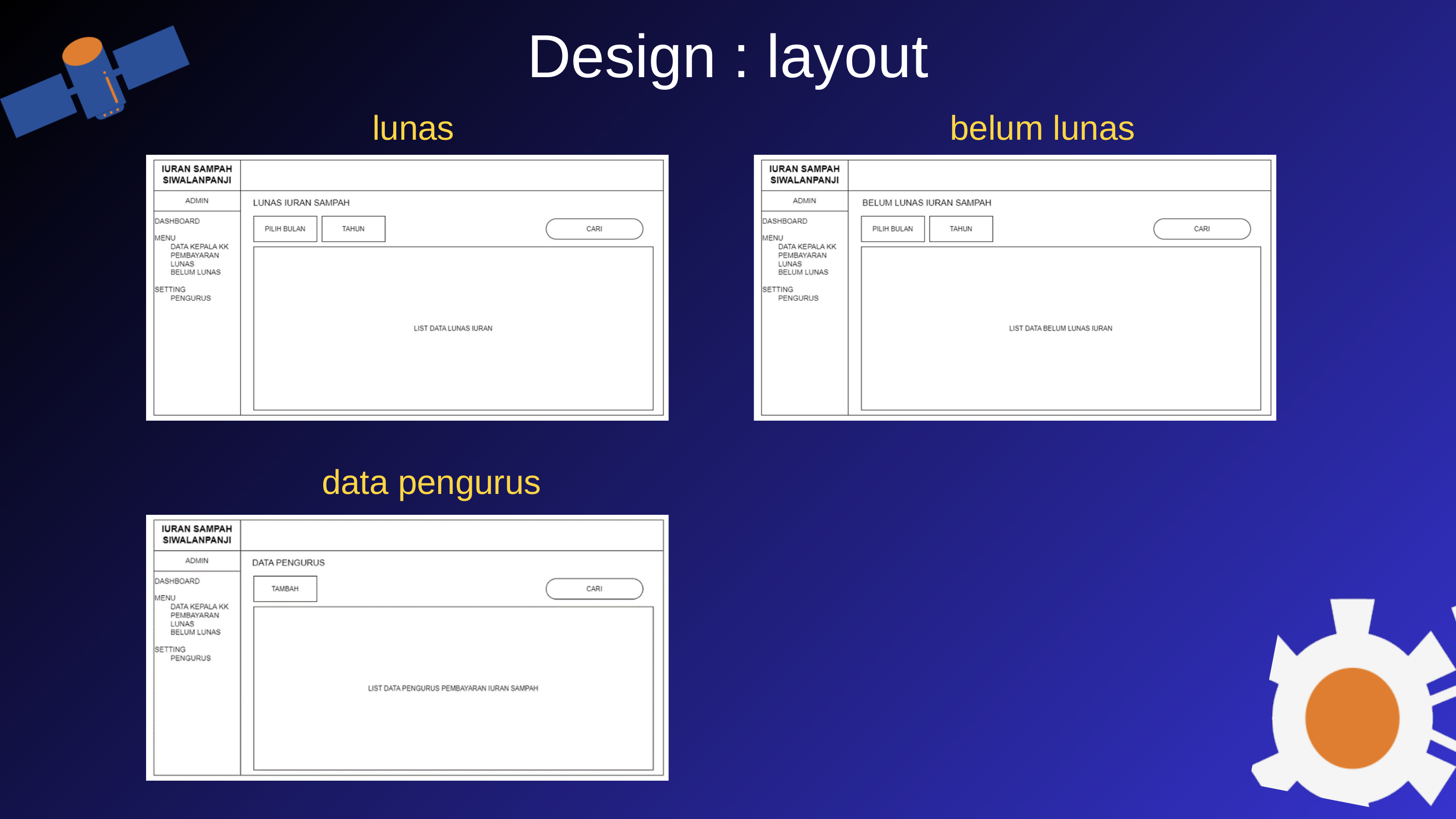

Design : layout
lunas
belum lunas

data pengurus